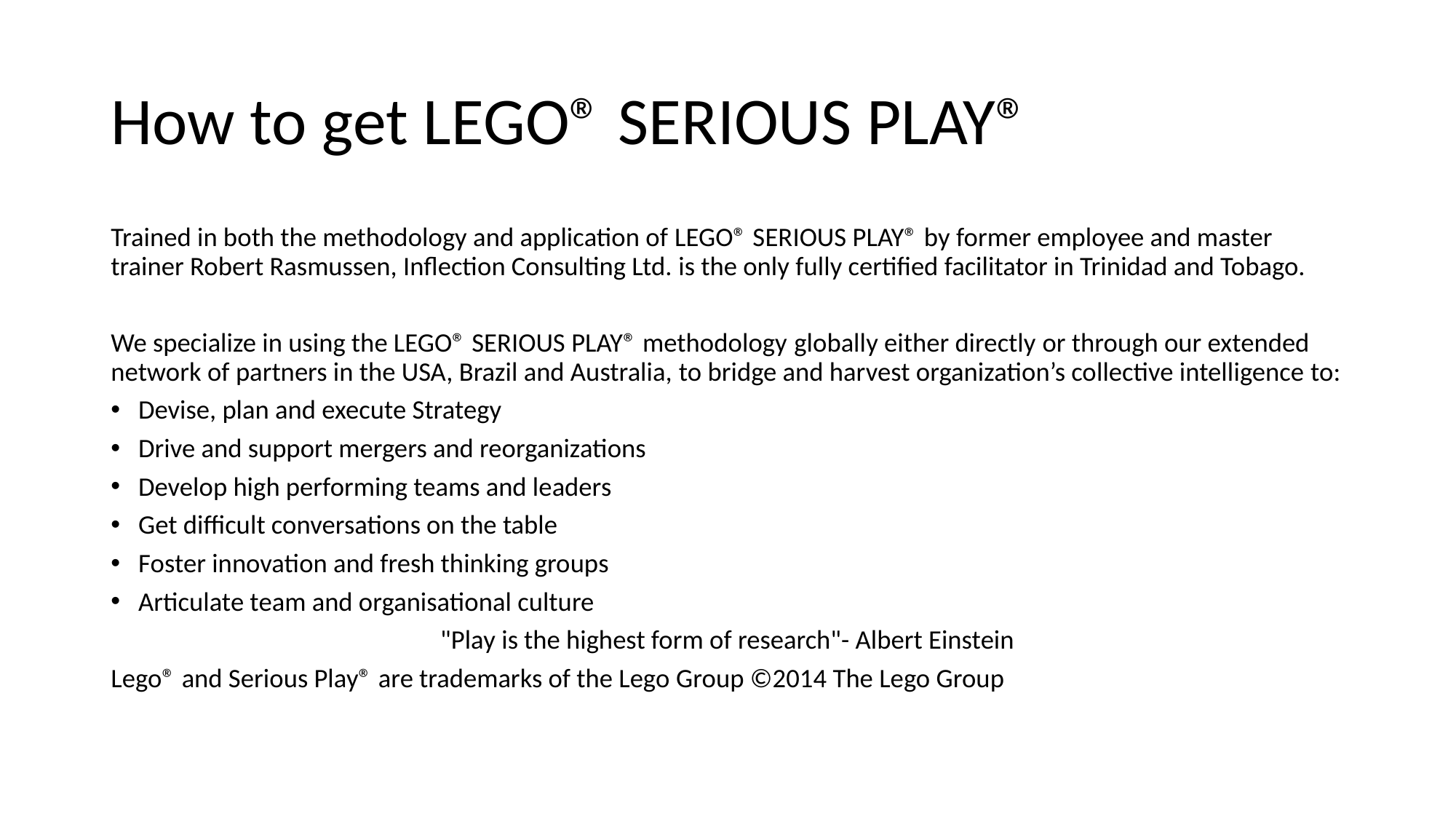

# How to get LEGO® SERIOUS PLAY®
Trained in both the methodology and application of LEGO® SERIOUS PLAY® by former employee and master trainer Robert Rasmussen, Inflection Consulting Ltd. is the only fully certified facilitator in Trinidad and Tobago.

We specialize in using the LEGO® SERIOUS PLAY® methodology globally either directly or through our extended network of partners in the USA, Brazil and Australia, to bridge and harvest organization’s collective intelligence to:
Devise, plan and execute Strategy
Drive and support mergers and reorganizations
Develop high performing teams and leaders
Get difficult conversations on the table
Foster innovation and fresh thinking groups
Articulate team and organisational culture
"Play is the highest form of research"- Albert Einstein
Lego® and Serious Play® are trademarks of the Lego Group ©2014 The Lego Group